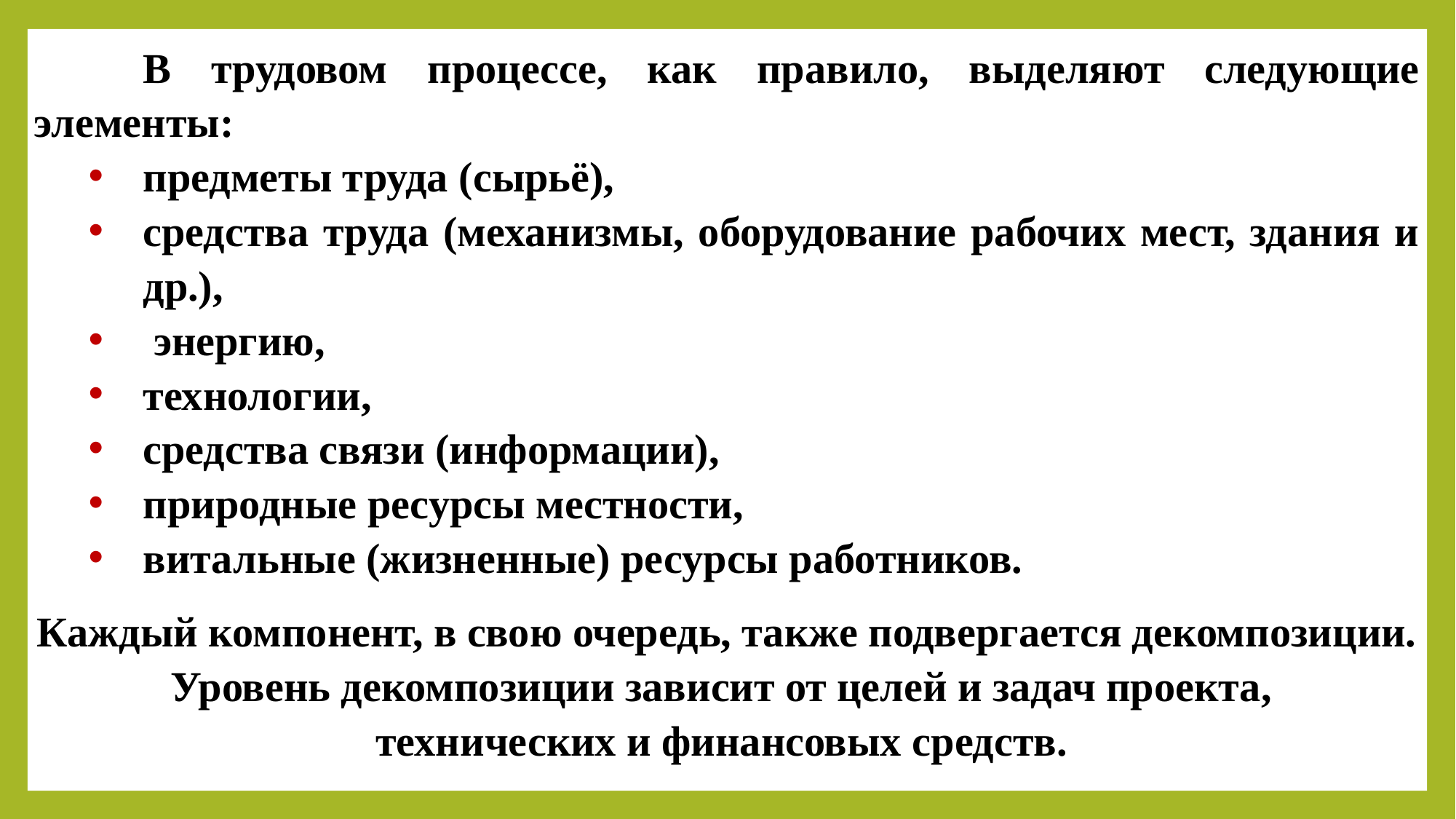

В трудовом процессе, как правило, выделяют следующие элементы:
предметы труда (сырьё),
средства труда (механизмы, оборудование рабочих мест, здания и др.),
 энергию,
технологии,
средства связи (информации),
природные ресурсы местности,
витальные (жизненные) ресурсы работников.

Каждый компонент, в свою очередь, также подвергается декомпозиции. Уровень декомпозиции зависит от целей и задач проекта,
технических и финансовых средств.